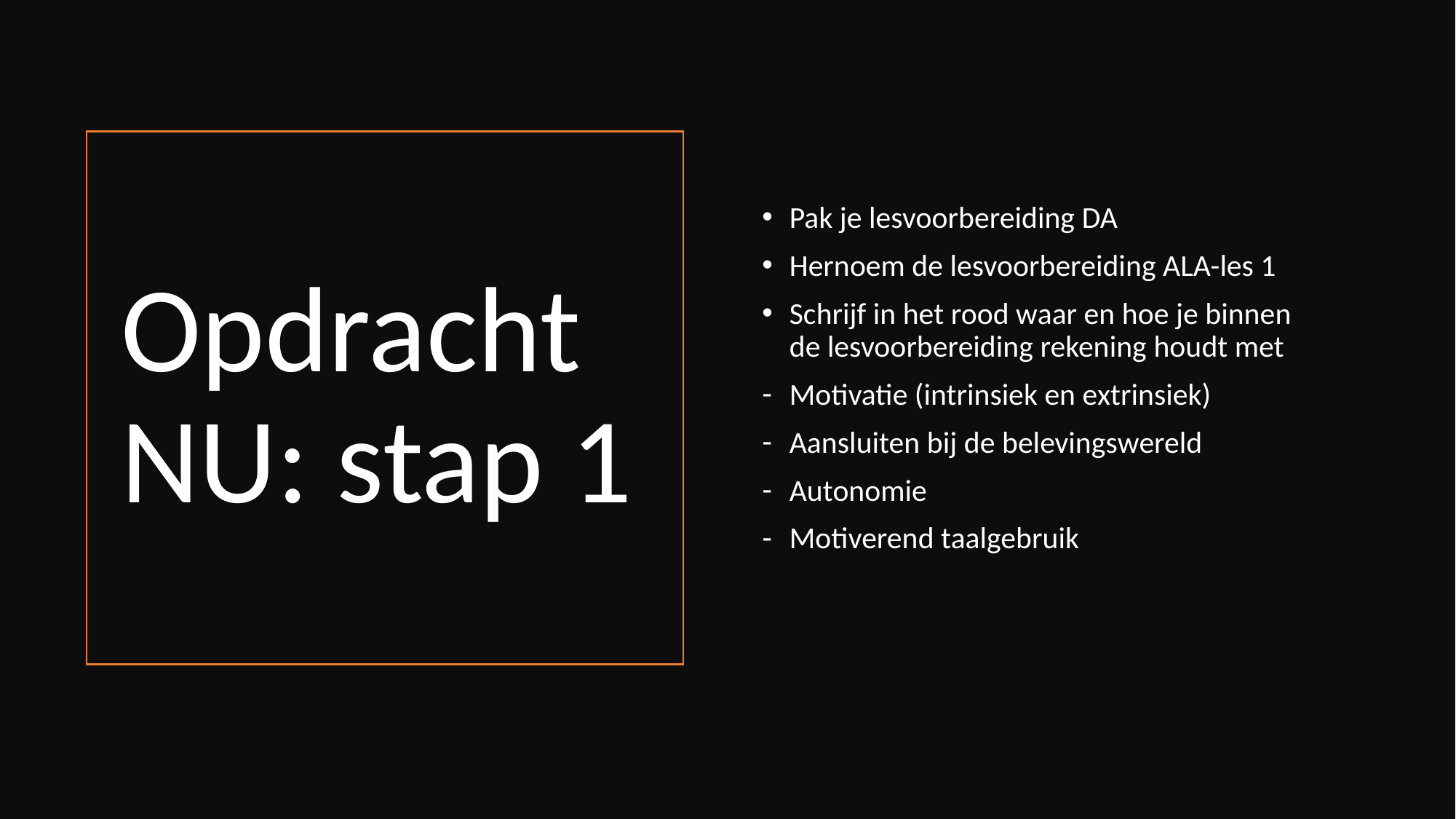

Pak je lesvoorbereiding DA
Hernoem de lesvoorbereiding ALA-les 1
Schrijf in het rood waar en hoe je binnen de lesvoorbereiding rekening houdt met
Motivatie (intrinsiek en extrinsiek)
Aansluiten bij de belevingswereld
Autonomie
Motiverend taalgebruik

# Opdracht NU: stap 1